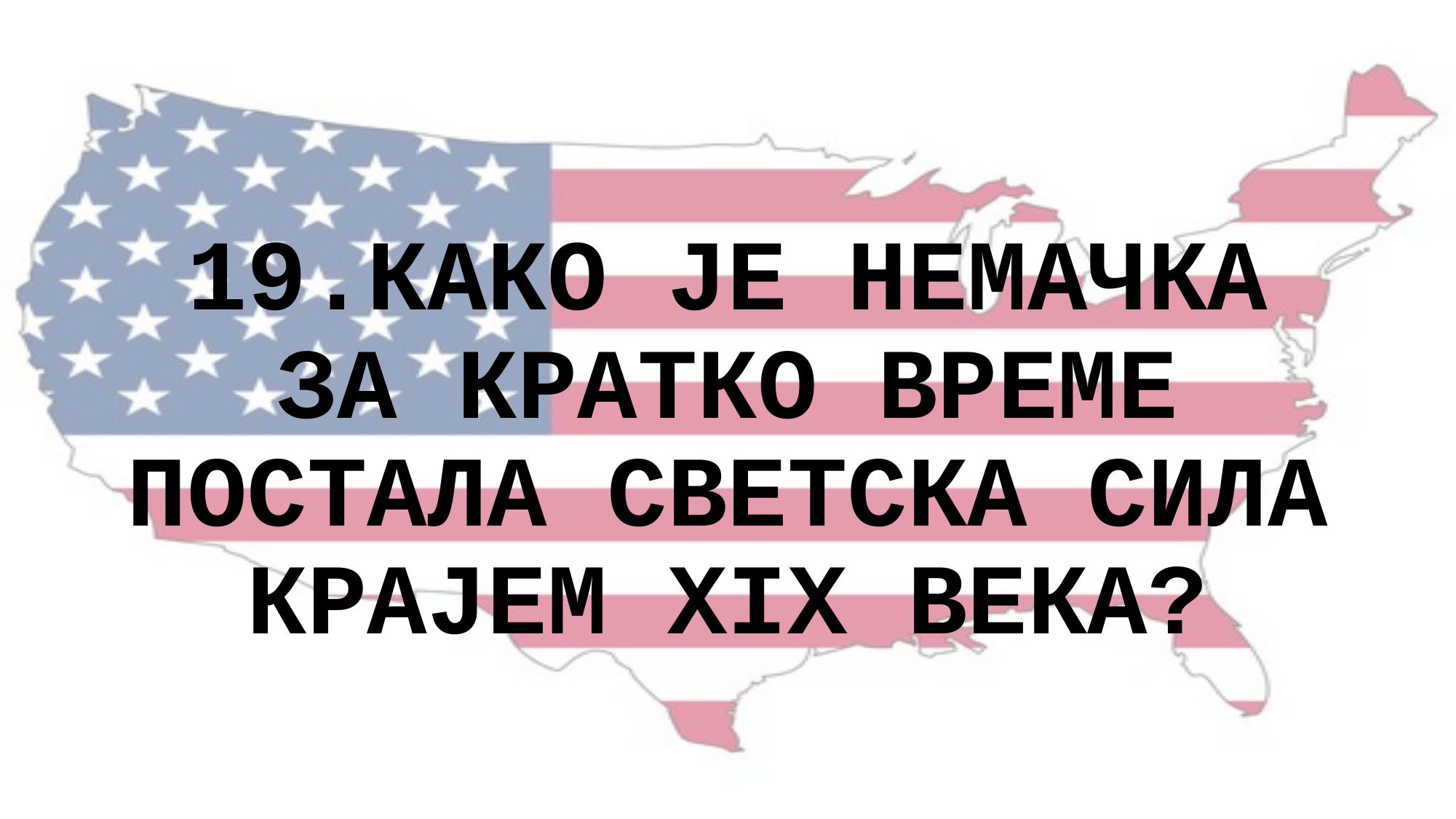

19.КАКО ЈЕ НЕМАЧКА ЗА КРАТКО ВРЕМЕ ПОСТАЛА СВЕТСКА СИЛА КРАЈЕМ XIX ВЕКА?